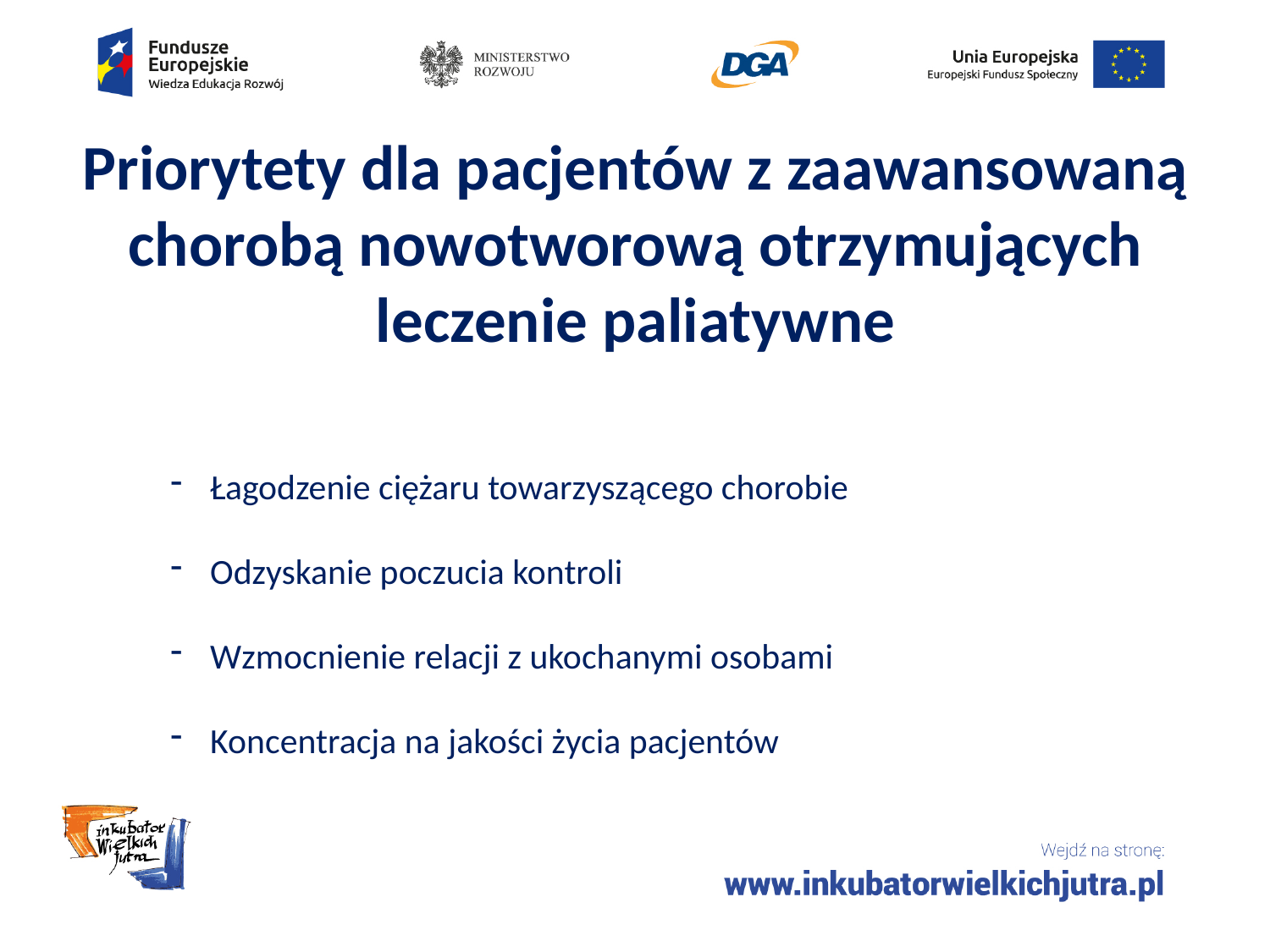

# Priorytety dla pacjentów z zaawansowaną chorobą nowotworową otrzymujących leczenie paliatywne
Łagodzenie ciężaru towarzyszącego chorobie
Odzyskanie poczucia kontroli
Wzmocnienie relacji z ukochanymi osobami
Koncentracja na jakości życia pacjentów